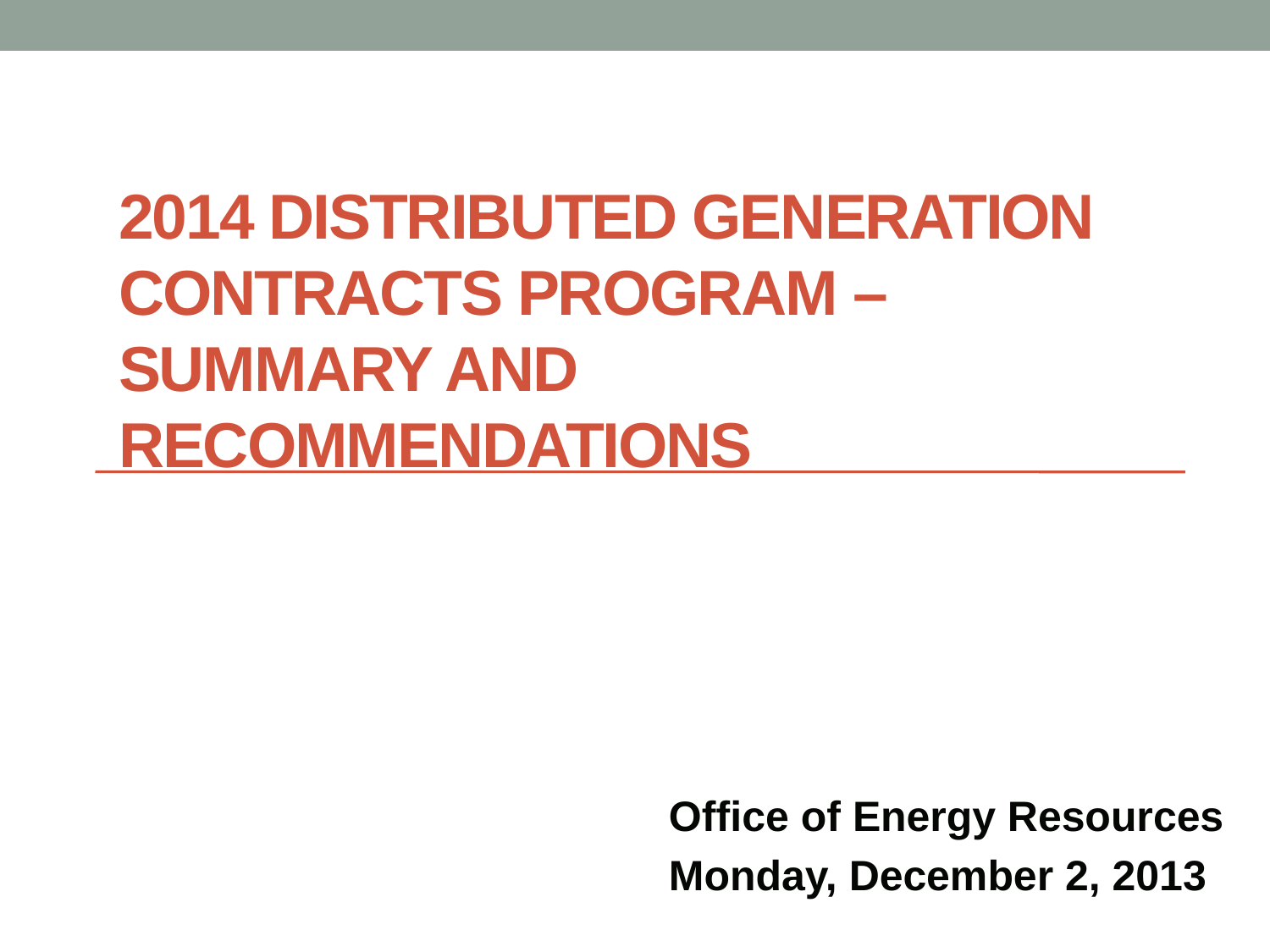

# 2014 Distributed Generation Contracts Program – SUMMARY AND Recommendations
Office of Energy Resources
Monday, December 2, 2013